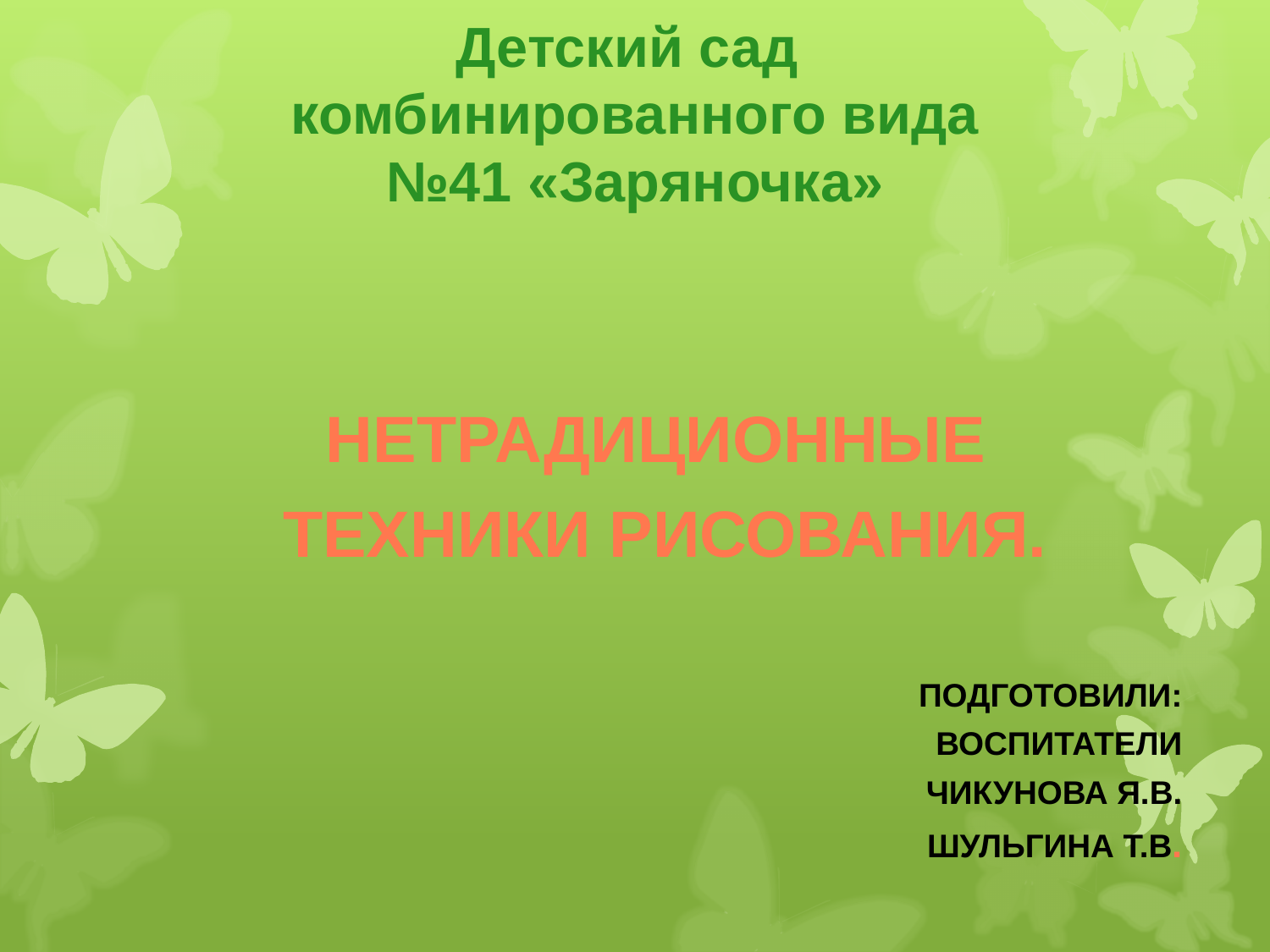

# Детский сад комбинированного вида №41 «Заряночка»

Нетрадиционные
техники рисования.

Подготовили:
воспитатели
Чикунова Я.В.
Шульгина Т.В.